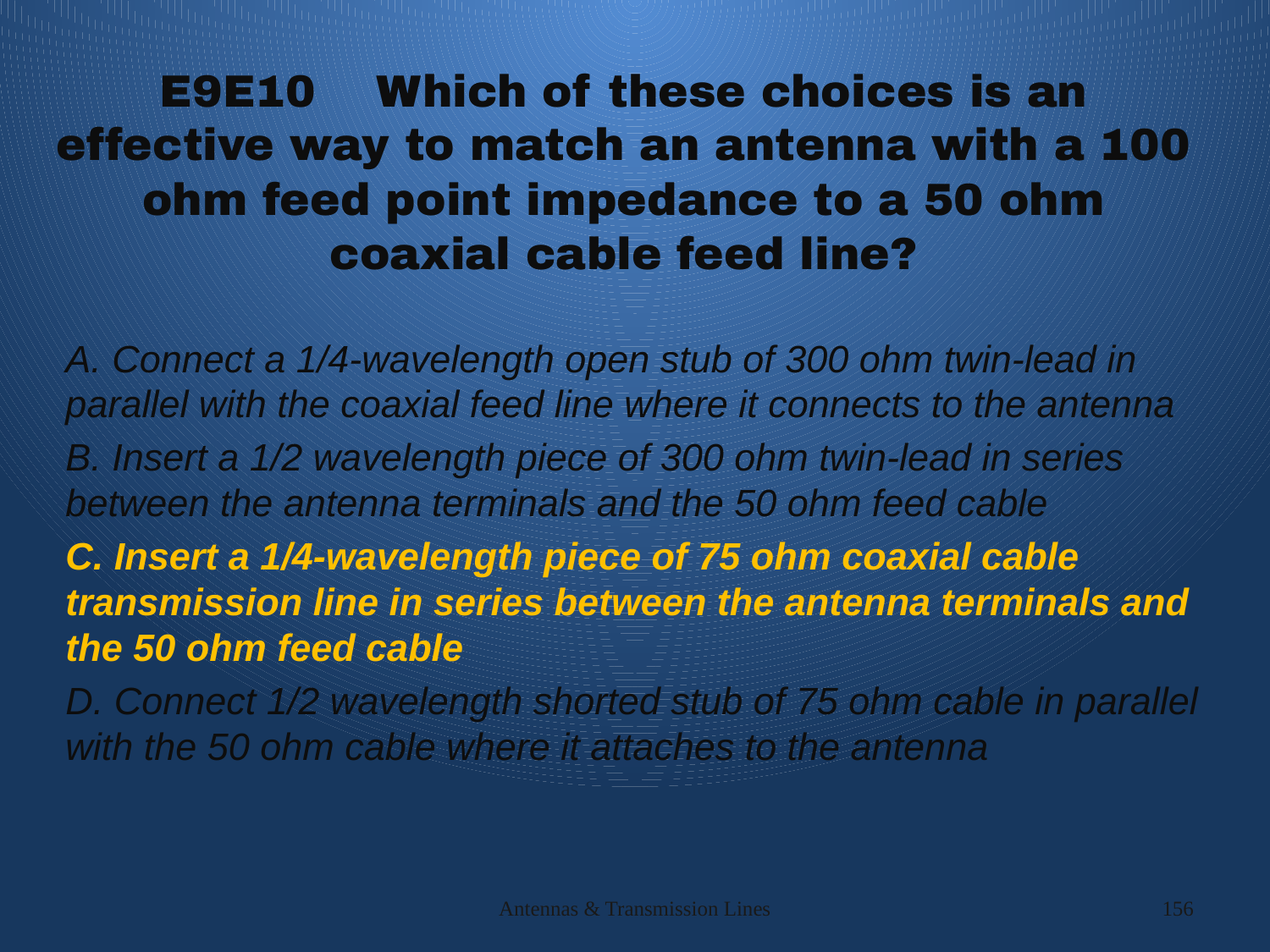

# E9E10    Which of these choices is an effective way to match an antenna with a 100 ohm feed point impedance to a 50 ohm coaxial cable feed line?
A. Connect a 1/4-wavelength open stub of 300 ohm twin-lead in parallel with the coaxial feed line where it connects to the antenna
B. Insert a 1/2 wavelength piece of 300 ohm twin-lead in series between the antenna terminals and the 50 ohm feed cable
C. Insert a 1/4-wavelength piece of 75 ohm coaxial cable transmission line in series between the antenna terminals and the 50 ohm feed cable
D. Connect 1/2 wavelength shorted stub of 75 ohm cable in parallel with the 50 ohm cable where it attaches to the antenna
Antennas & Transmission Lines
156